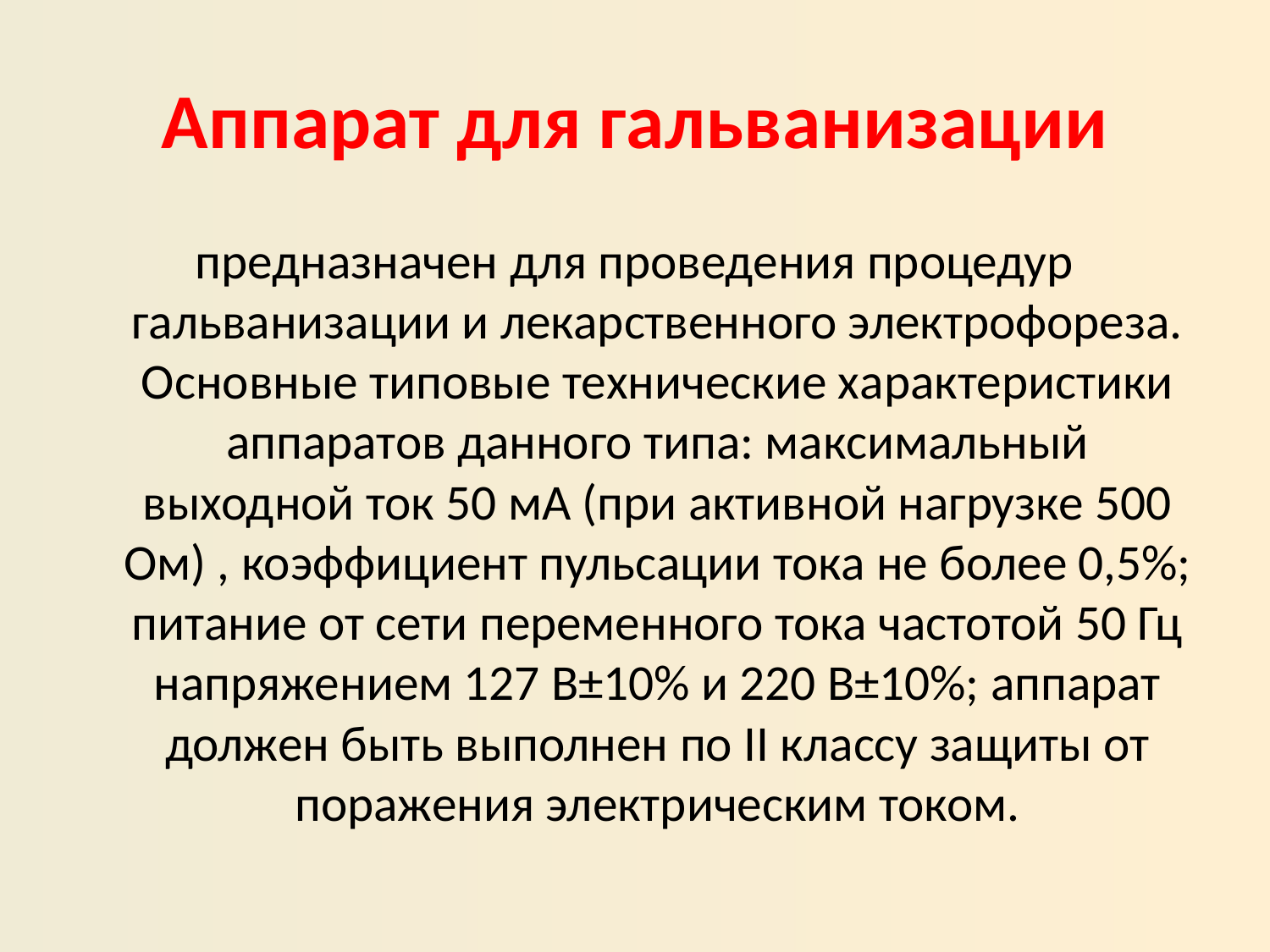

# Аппарат для гальванизации
предназначен для проведения процедур гальванизации и лекарственного электрофореза. Основные типовые технические характеристики аппаратов данного типа: максимальный выходной ток 50 мА (при активной нагрузке 500 Ом) , коэффициент пульсации тока не более 0,5%; питание от сети переменного тока частотой 50 Гц напряжением 127 В±10% и 220 В±10%; аппарат должен быть выполнен по II классу защиты от поражения электрическим током.